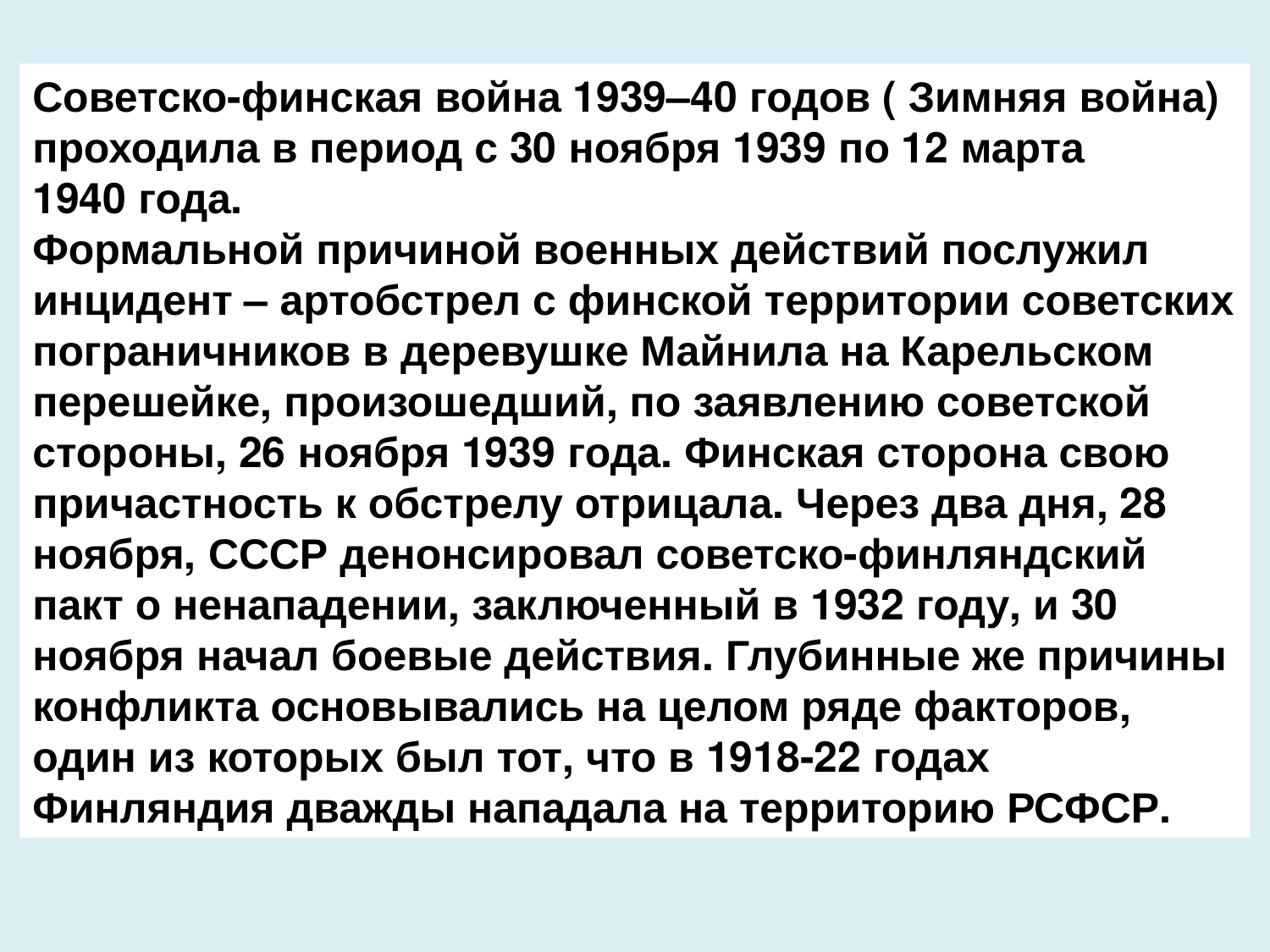

Советско-финская война 1939–40 годов ( Зимняя война) проходила в период с 30 ноября 1939 по 12 марта 1940 года.
Формальной причиной военных действий послужил инцидент – артобстрел с финской территории советских пограничников в деревушке Майнила на Карельском перешейке, произошедший, по заявлению советской стороны, 26 ноября 1939 года. Финская сторона свою причастность к обстрелу отрицала. Через два дня, 28 ноября, СССР денонсировал советско-финляндский пакт о ненападении, заключенный в 1932 году, и 30 ноября начал боевые действия. Глубинные же причины конфликта основывались на целом ряде факторов, один из которых был тот, что в 1918-22 годах Финляндия дважды нападала на территорию РСФСР.